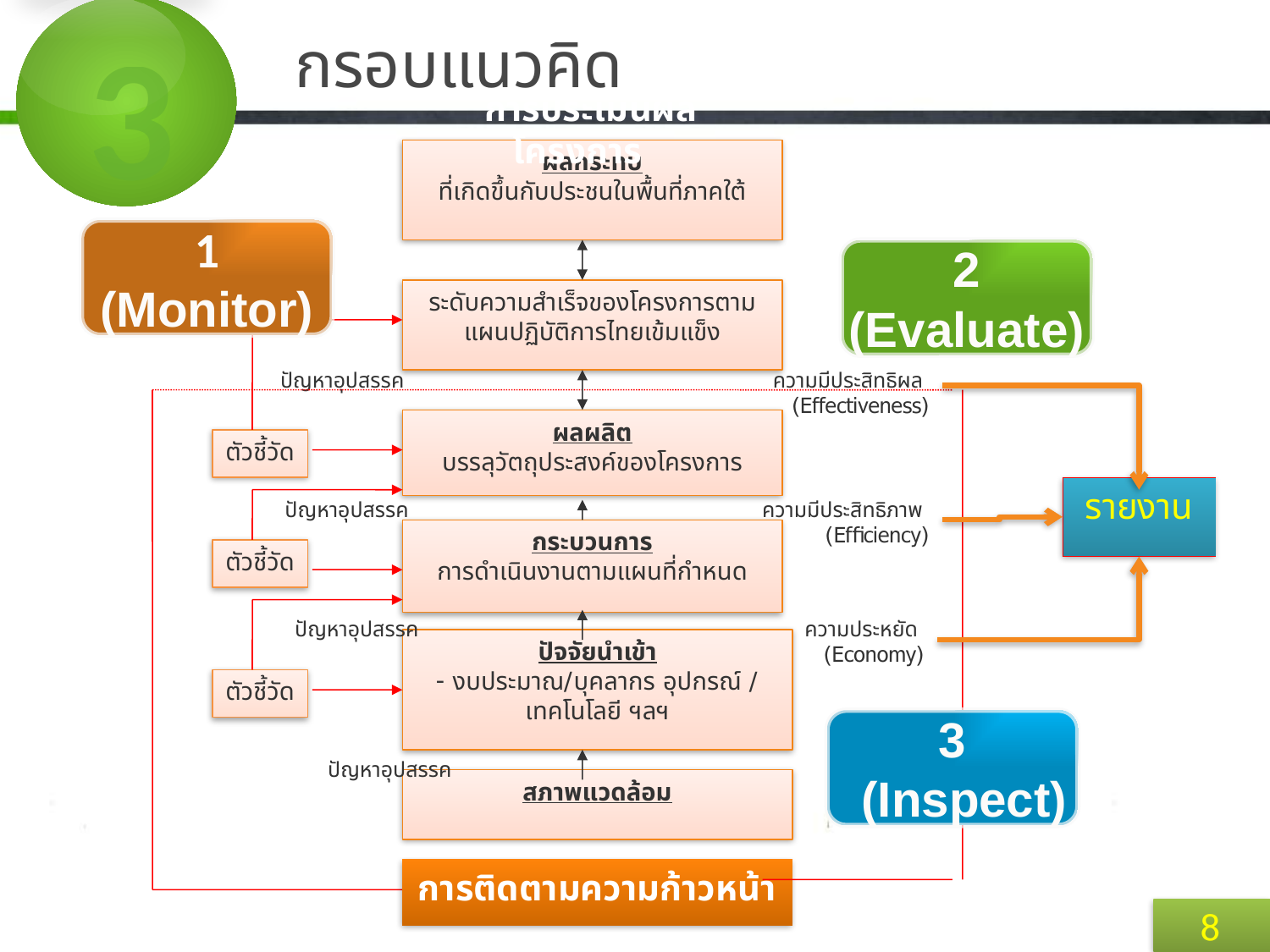

3
# กรอบแนวคิด
   การประเมินผลโครงการ
ผลกระทบ
ที่เกิดขึ้นกับประชนในพื้นที่ภาคใต้
1
(Monitor)

2
(Evaluate)
ระดับความสำเร็จของโครงการตามแผนปฏิบัติการไทยเข้มแข็ง

ปัญหาอุปสรรค
ความมีประสิทธิผล
(Effectiveness)

ผลผลิต
บรรลุวัตถุประสงค์ของโครงการ

ตัวชี้วัด

รายงาน

ปัญหาอุปสรรค
ความมีประสิทธิภาพ
(Efficiency)

กระบวนการ
การดำเนินงานตามแผนที่กำหนด

ตัวชี้วัด

ปัญหาอุปสรรค

 ความประหยัด
(Economy)

ปัจจัยนำเข้า
- งบประมาณ/บุคลากร อุปกรณ์ /
เทคโนโลยี ฯลฯ

ตัวชี้วัด

3
(Inspect)
ปัญหาอุปสรรค

สภาพแวดล้อม

การติดตามความก้าวหน้า

8